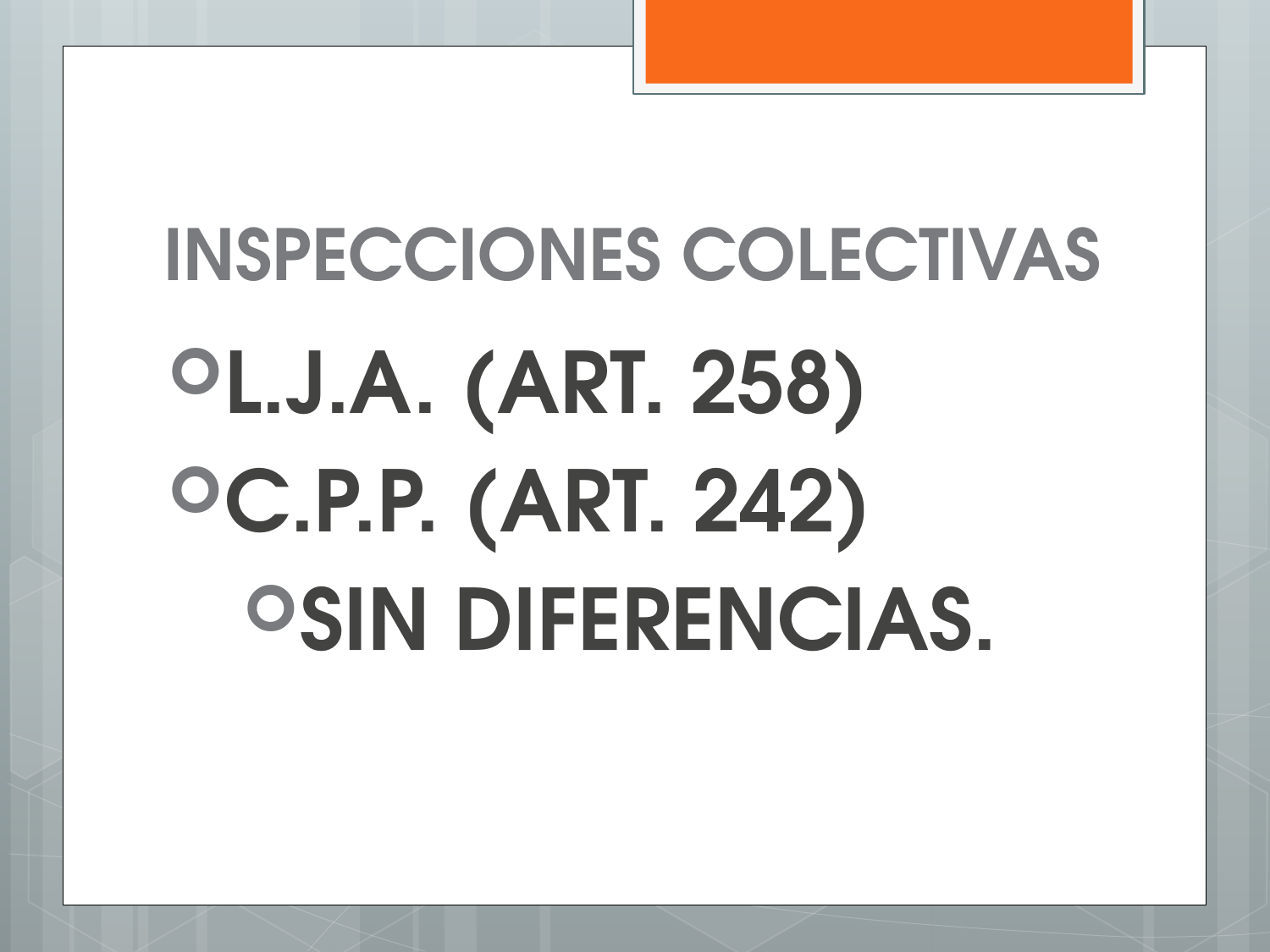

# INSPECCIONES COLECTIVAS
L.J.A. (ART. 258)
C.P.P. (ART. 242)
SIN DIFERENCIAS.